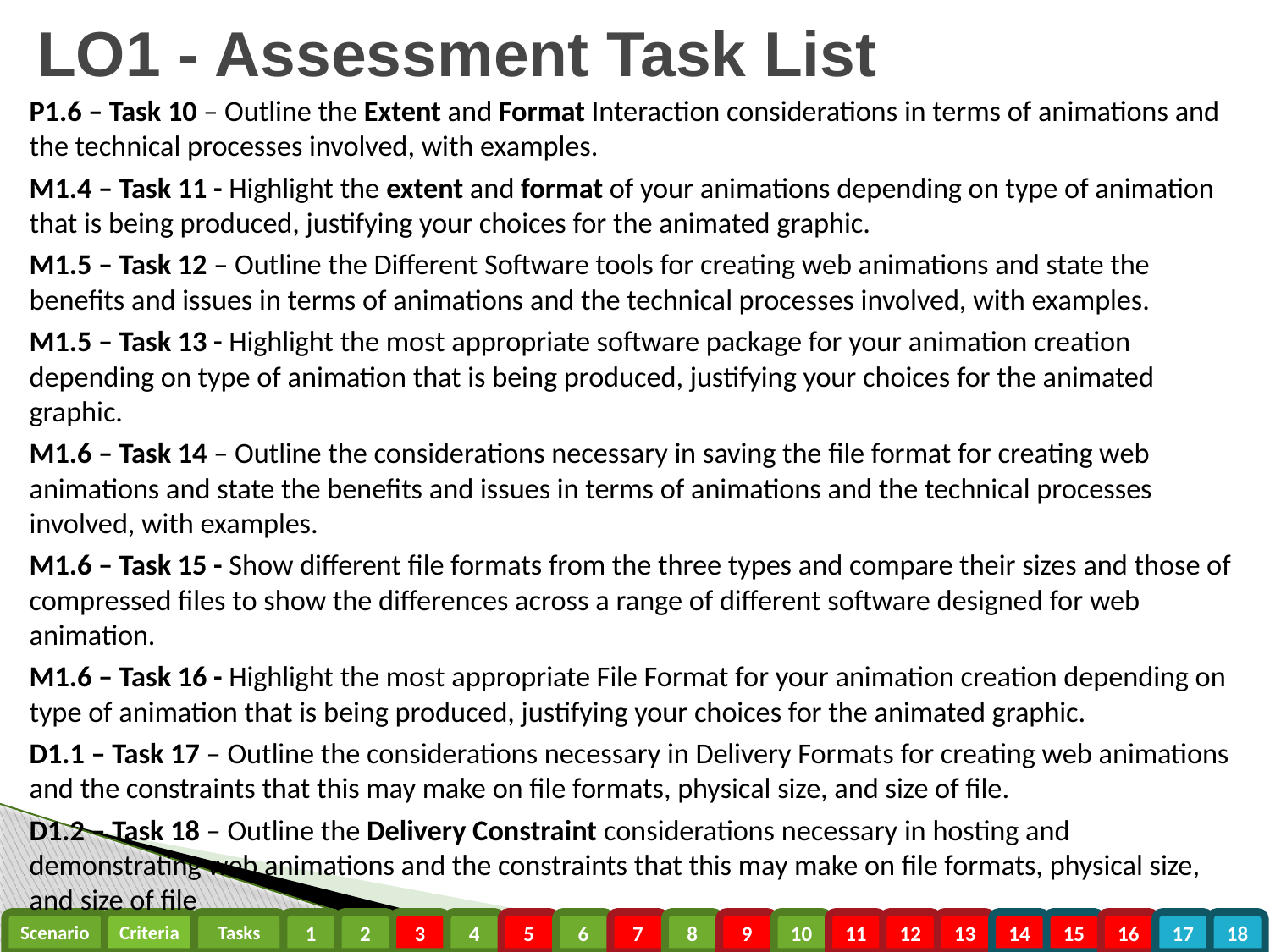

# LO1 - Assessment Task List
P1.6 – Task 10 – Outline the Extent and Format Interaction considerations in terms of animations and the technical processes involved, with examples.
M1.4 – Task 11 - Highlight the extent and format of your animations depending on type of animation that is being produced, justifying your choices for the animated graphic.
M1.5 – Task 12 – Outline the Different Software tools for creating web animations and state the benefits and issues in terms of animations and the technical processes involved, with examples.
M1.5 – Task 13 - Highlight the most appropriate software package for your animation creation depending on type of animation that is being produced, justifying your choices for the animated graphic.
M1.6 – Task 14 – Outline the considerations necessary in saving the file format for creating web animations and state the benefits and issues in terms of animations and the technical processes involved, with examples.
M1.6 – Task 15 - Show different file formats from the three types and compare their sizes and those of compressed files to show the differences across a range of different software designed for web animation.
M1.6 – Task 16 - Highlight the most appropriate File Format for your animation creation depending on type of animation that is being produced, justifying your choices for the animated graphic.
D1.1 – Task 17 – Outline the considerations necessary in Delivery Formats for creating web animations and the constraints that this may make on file formats, physical size, and size of file.
D1.2 – Task 18 – Outline the Delivery Constraint considerations necessary in hosting and demonstrating web animations and the constraints that this may make on file formats, physical size, and size of file